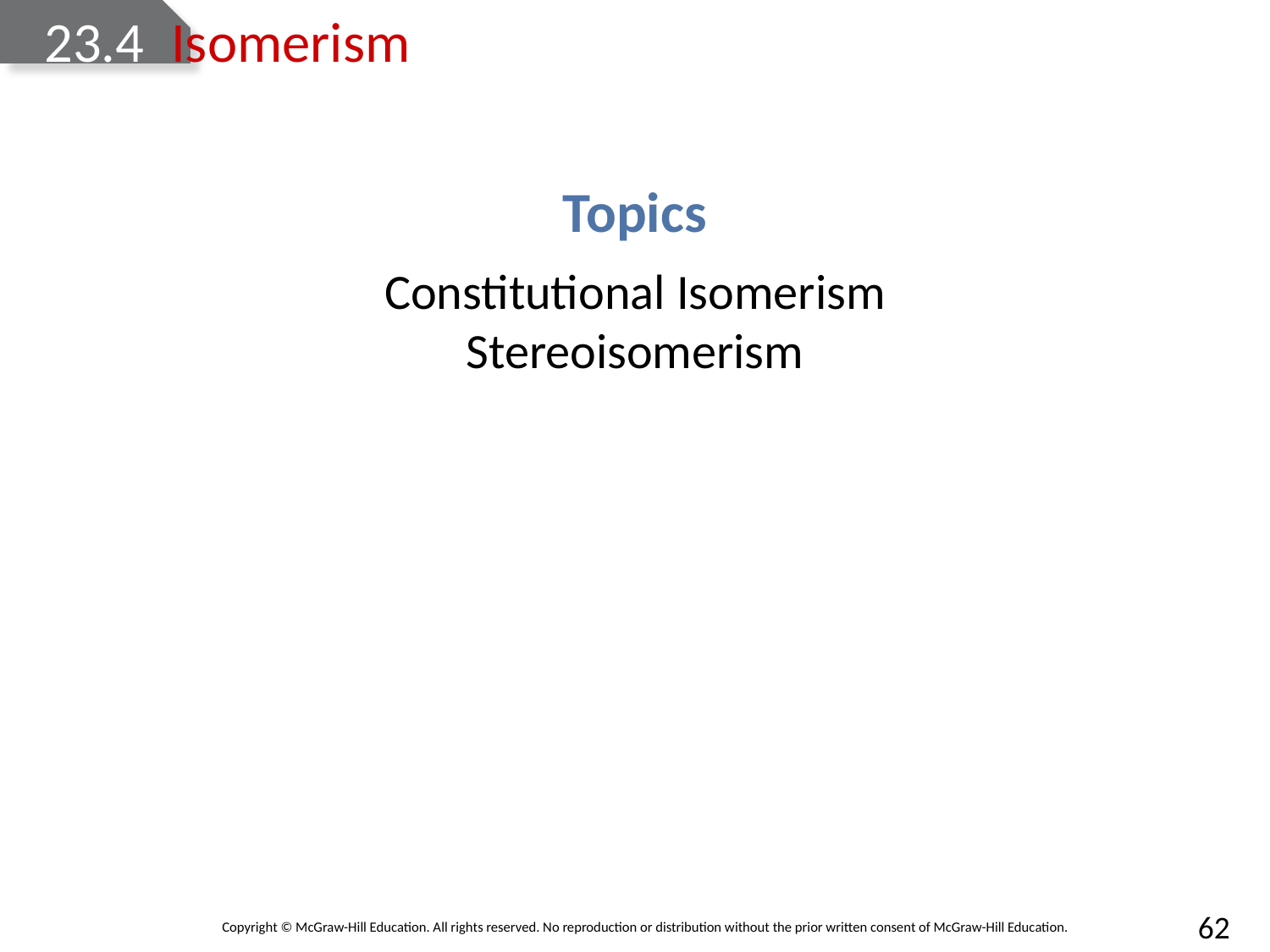

# 23.4	Isomerism
Topics
Constitutional Isomerism
Stereoisomerism